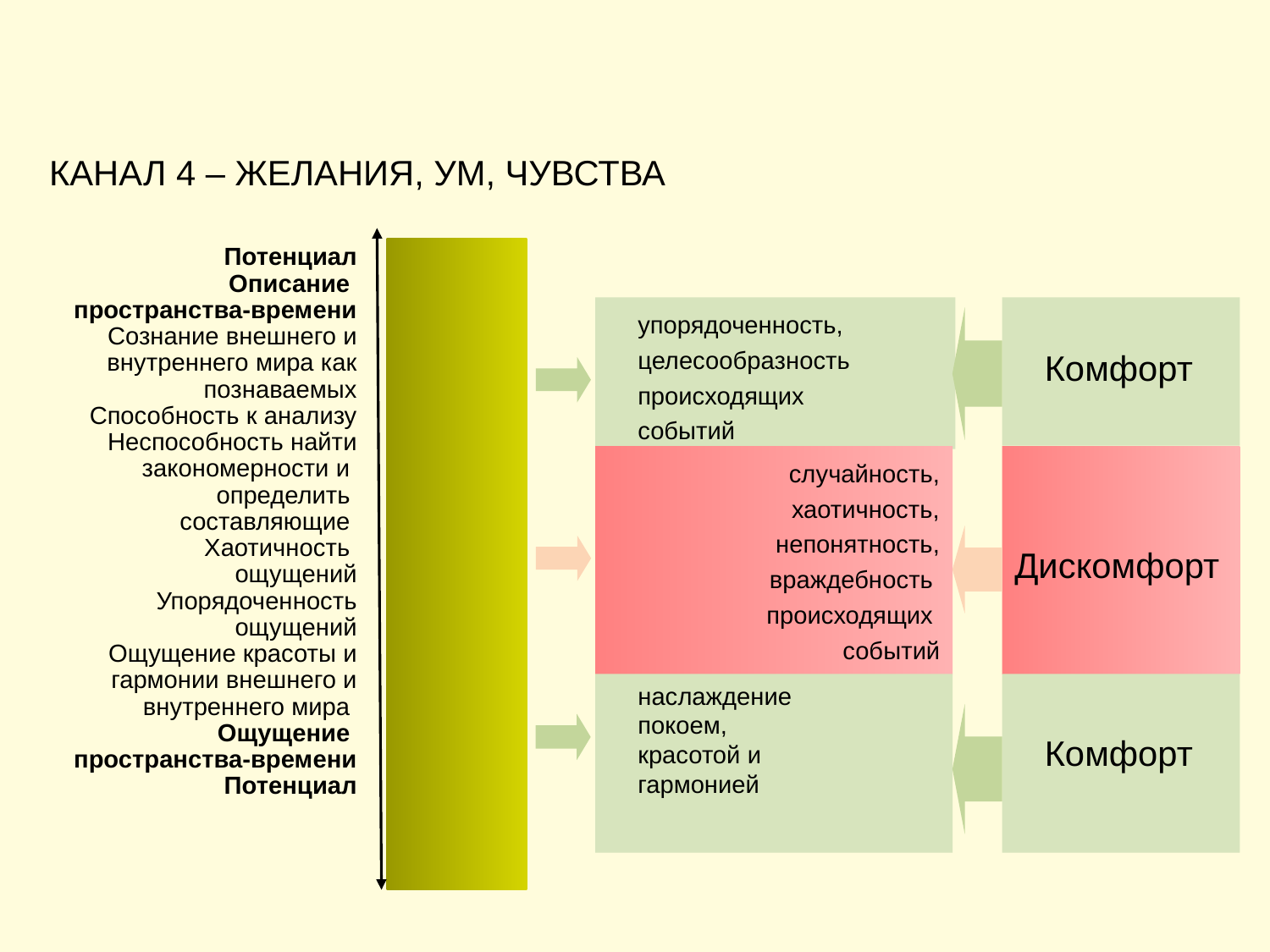

# КАНАЛ 4 – ЖЕЛАНИЯ, УМ, ЧУВСТВА

Потенциал
Описание
пространства-времени
Сознание внешнего и внутреннего мира как познаваемых
Способность к анализу
Неспособность найти закономерности и
определить
составляющие
Хаотичность
ощущений
Упорядоченность ощущений
Ощущение красоты и гармонии внешнего и внутреннего мира
Ощущение
пространства-времени
Потенциал

упорядоченность,
целесообразность
происходящих
событий

Комфорт

случайность,
хаотичность,
непонятность,
враждебность
происходящих
событий

Дискомфорт

наслаждение
покоем,
красотой и
гармонией

Комфорт